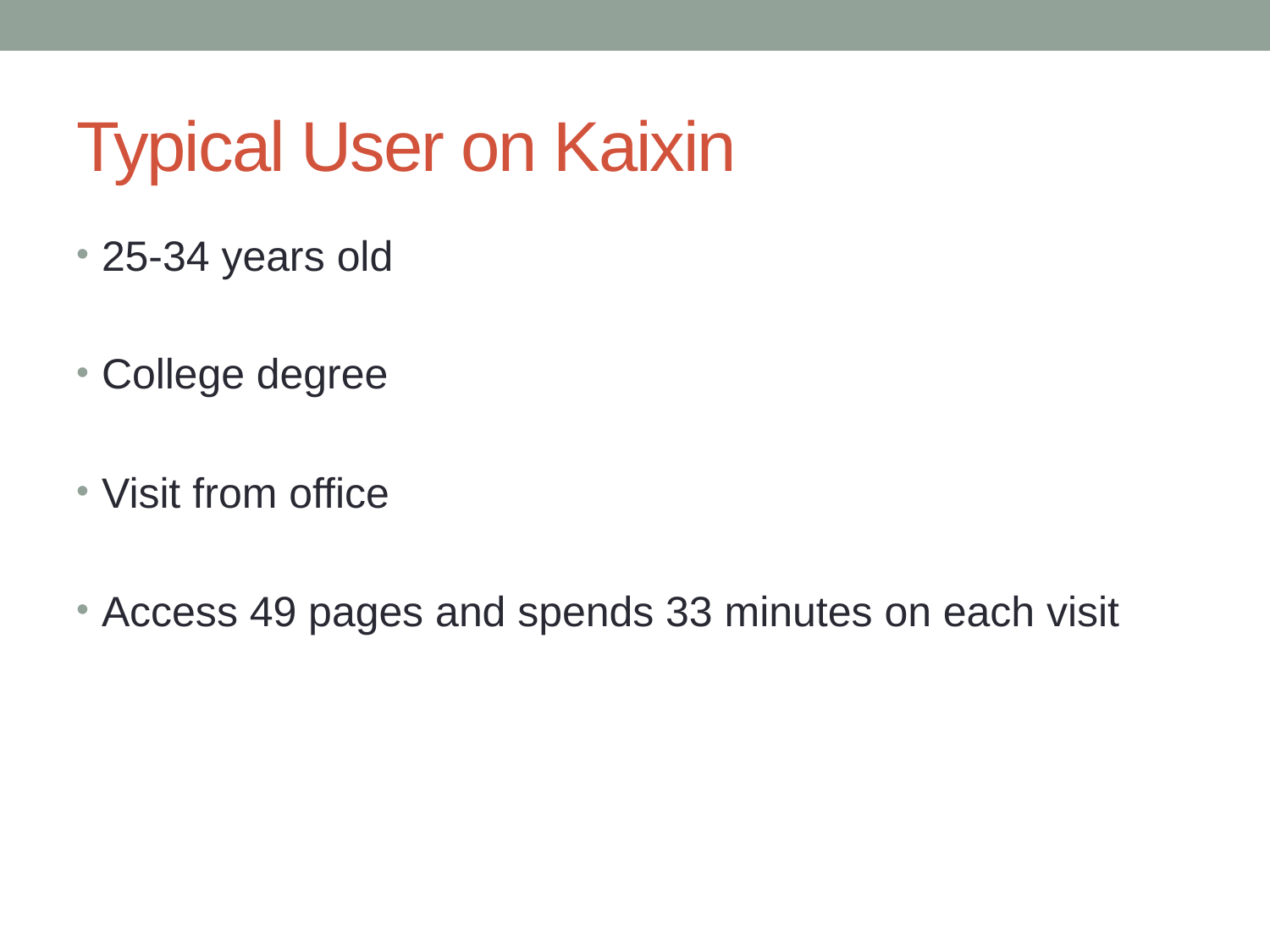

# Typical User on Kaixin
25-34 years old

College degree

Visit from office

Access 49 pages and spends 33 minutes on each visit